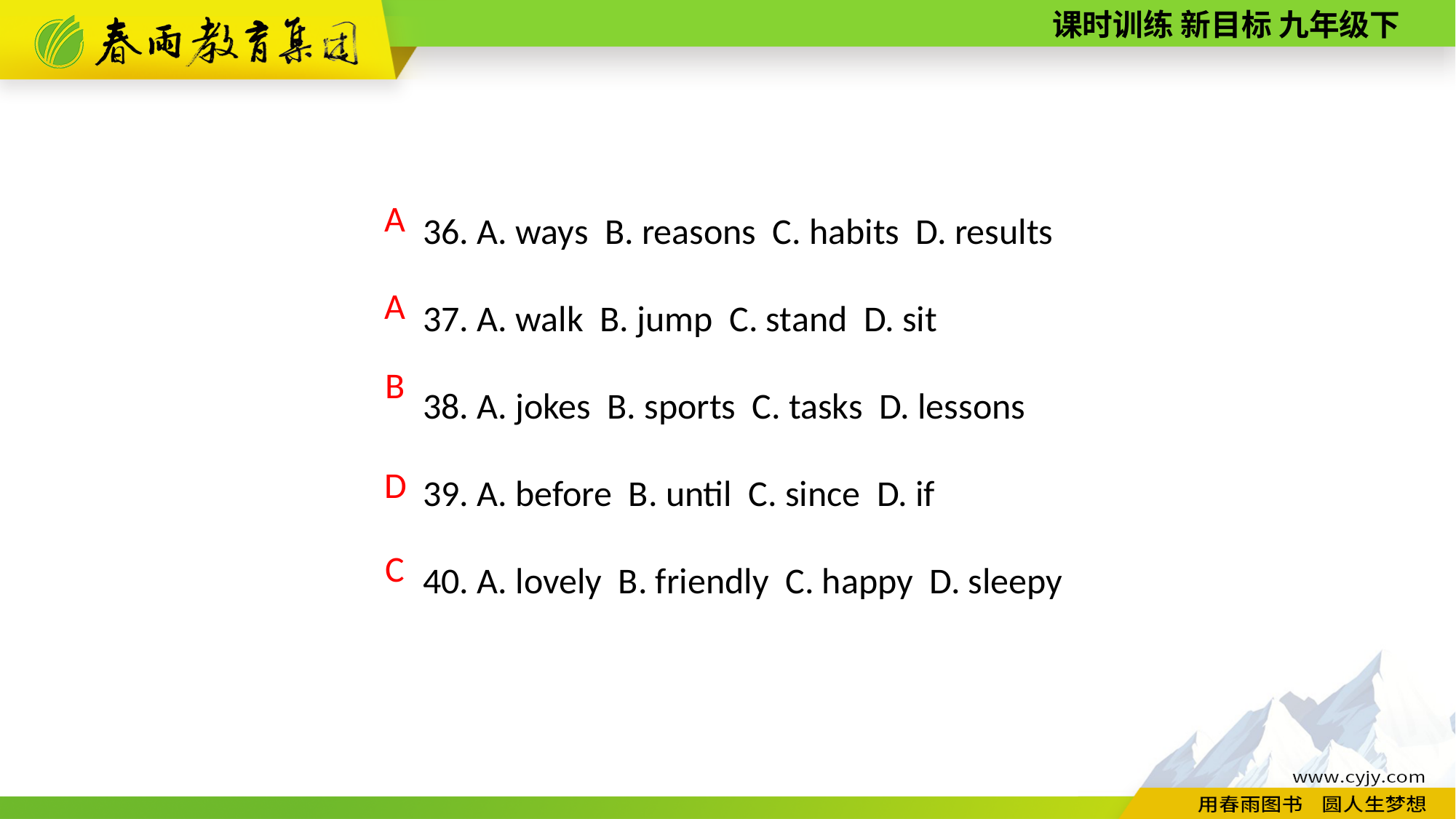

36. A. ways  B. reasons  C. habits  D. results
37. A. walk  B. jump  C. stand  D. sit
38. A. jokes  B. sports  C. tasks  D. lessons
39. A. before  B. until  C. since  D. if
40. A. lovely  B. friendly  C. happy  D. sleepy
 A
 A
 B
 D
 C